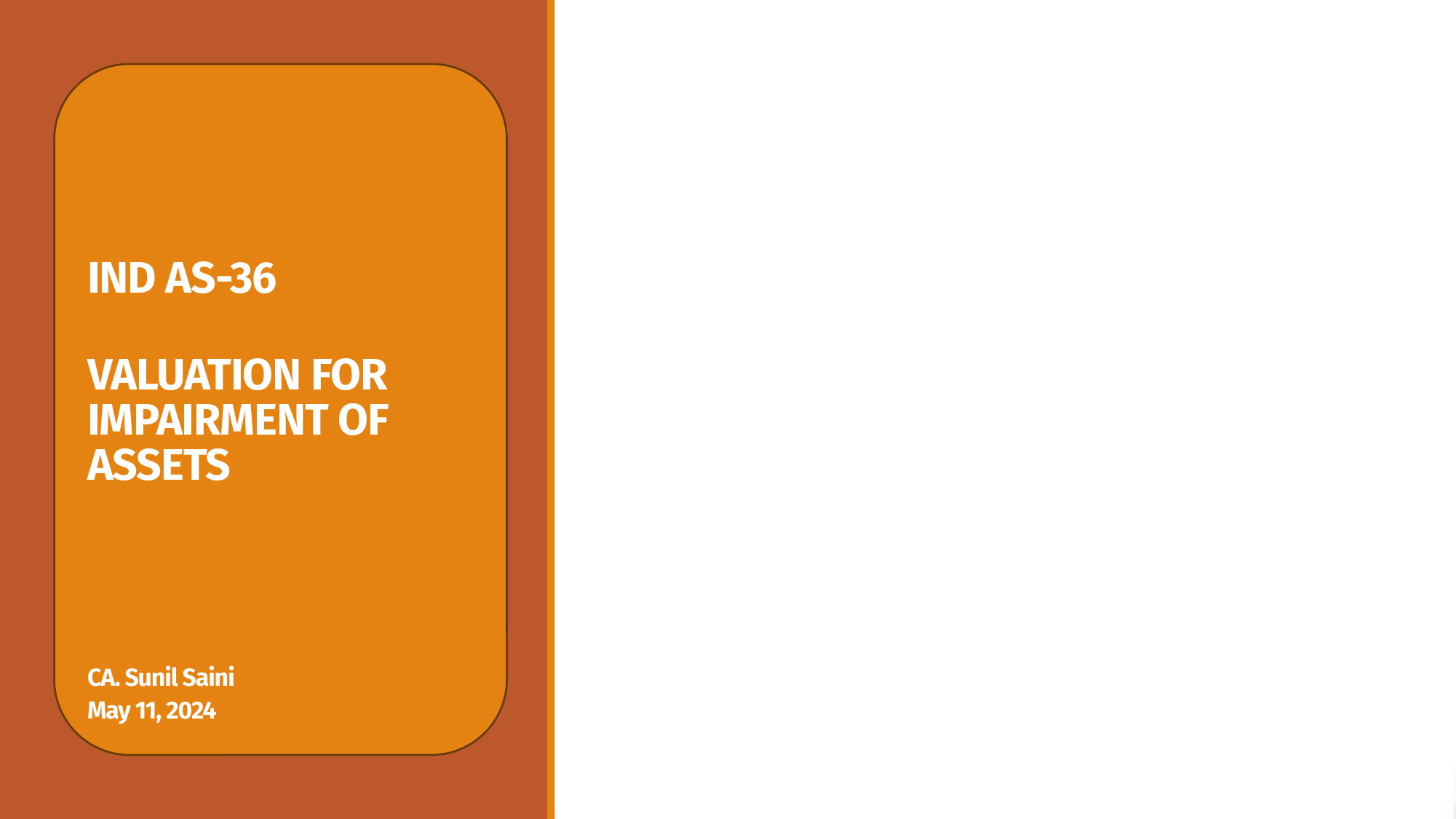

IND AS-36
VALUATION FOR IMPAIRMENT OF ASSETS

CA. Sunil Saini
May 11, 2024